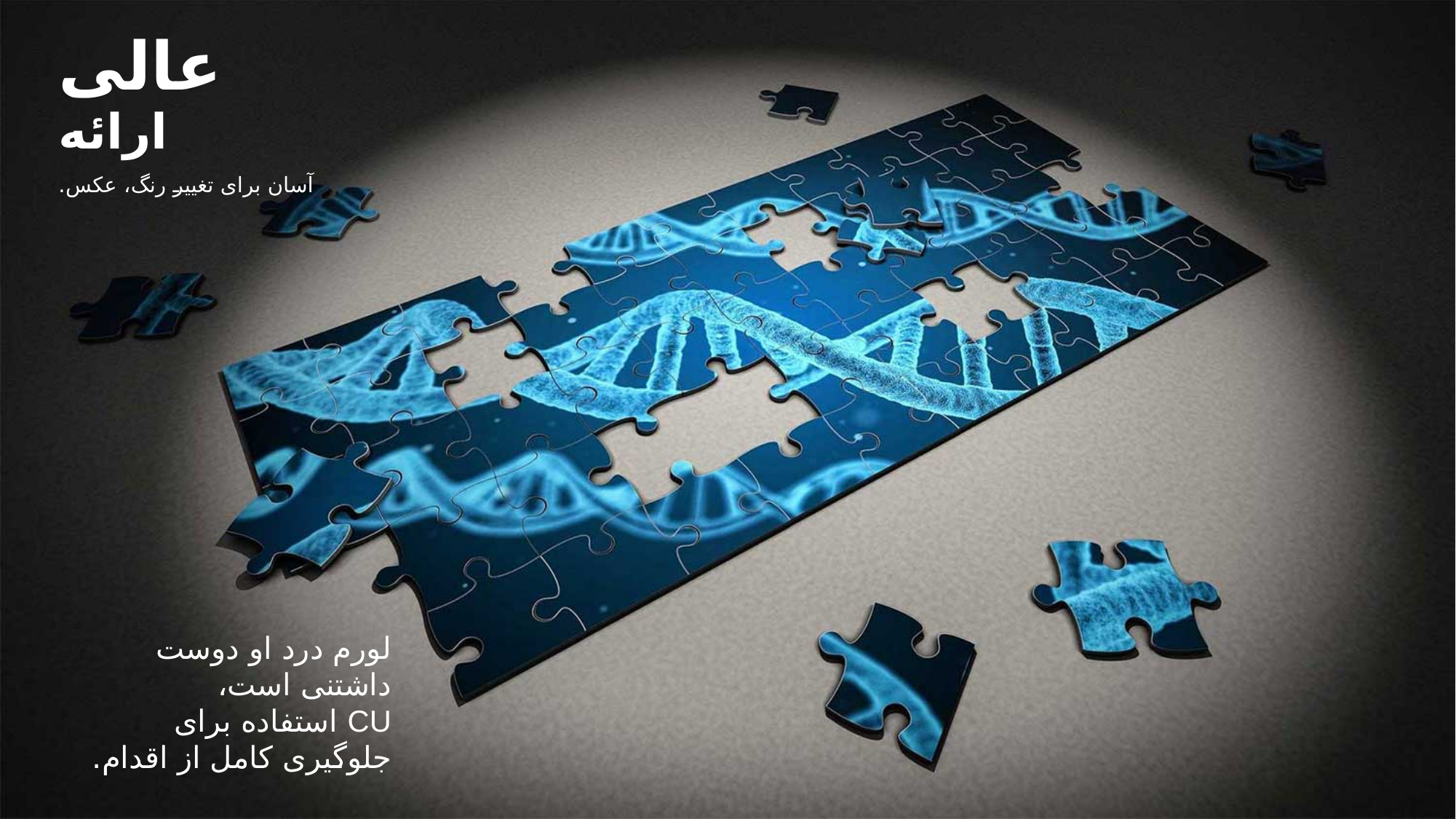

عالی
ارائه
آسان برای تغییر رنگ، عکس.
لورم درد او دوست داشتنی است،
CU استفاده برای جلوگیری کامل از اقدام.